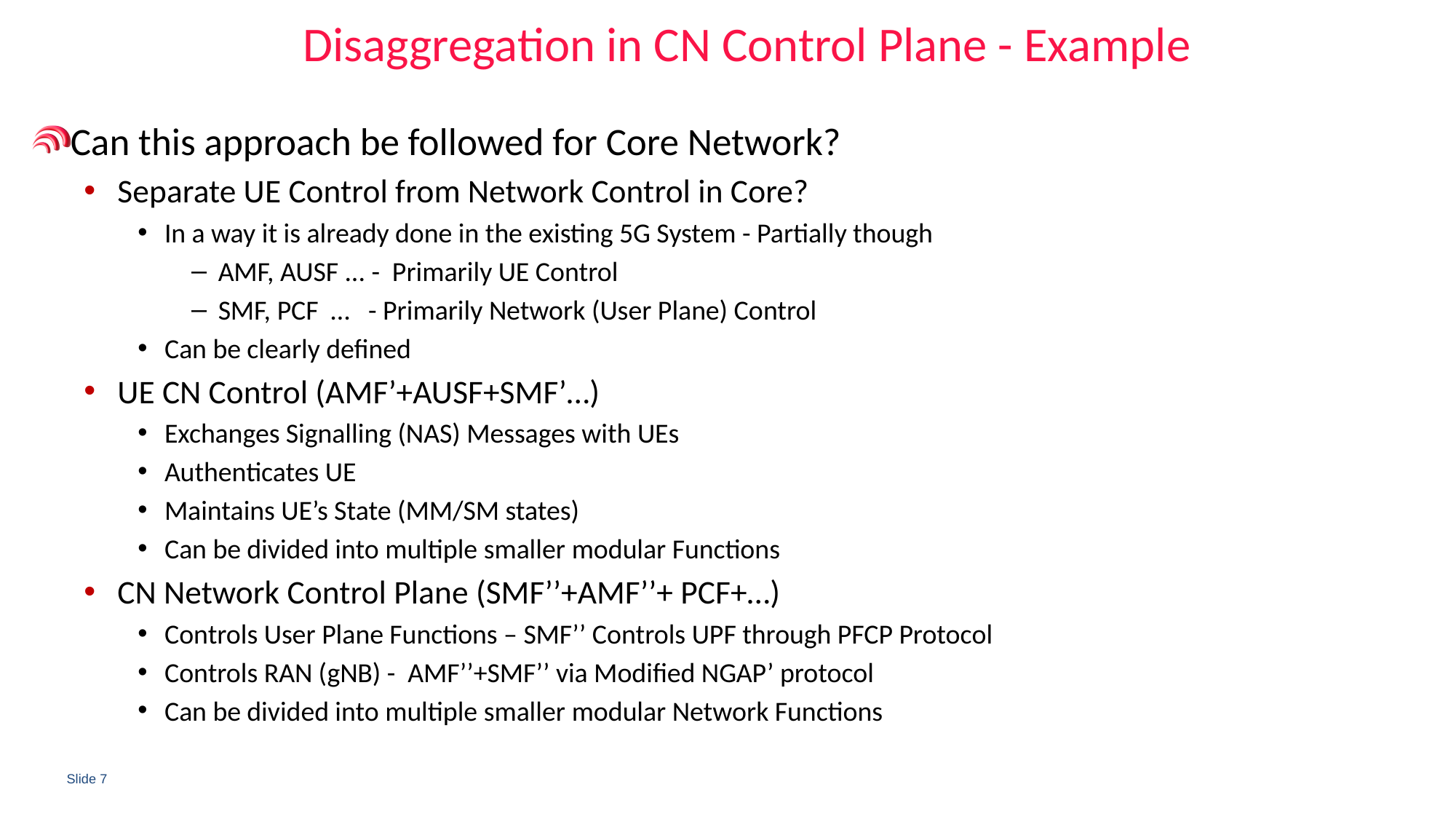

Disaggregation in CN Control Plane - Example
Can this approach be followed for Core Network?
Separate UE Control from Network Control in Core?
In a way it is already done in the existing 5G System - Partially though
AMF, AUSF ... -  Primarily UE Control
SMF, PCF  …   - Primarily Network (User Plane) Control
Can be clearly defined
UE CN Control (AMF’+AUSF+SMF’…)
Exchanges Signalling (NAS) Messages with UEs
Authenticates UE
Maintains UE’s State (MM/SM states)
Can be divided into multiple smaller modular Functions
CN Network Control Plane (SMF’’+AMF’’+ PCF+…)
Controls User Plane Functions – SMF’’ Controls UPF through PFCP Protocol
Controls RAN (gNB) -  AMF’’+SMF’’ via Modified NGAP’ protocol
Can be divided into multiple smaller modular Network Functions